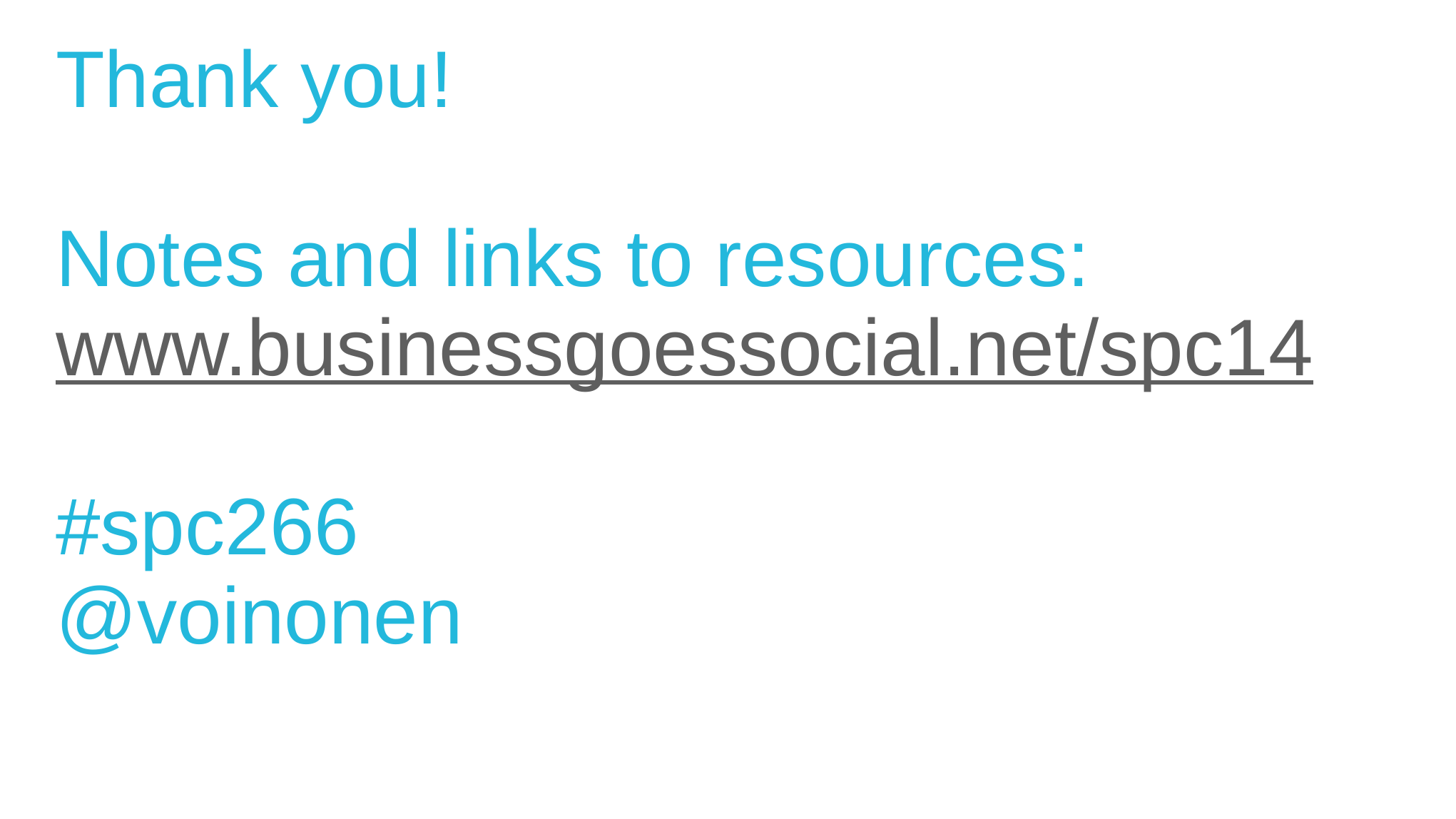

Thank you!

Notes and links to resources:
www.businessgoessocial.net/spc14

#spc266
@voinonen